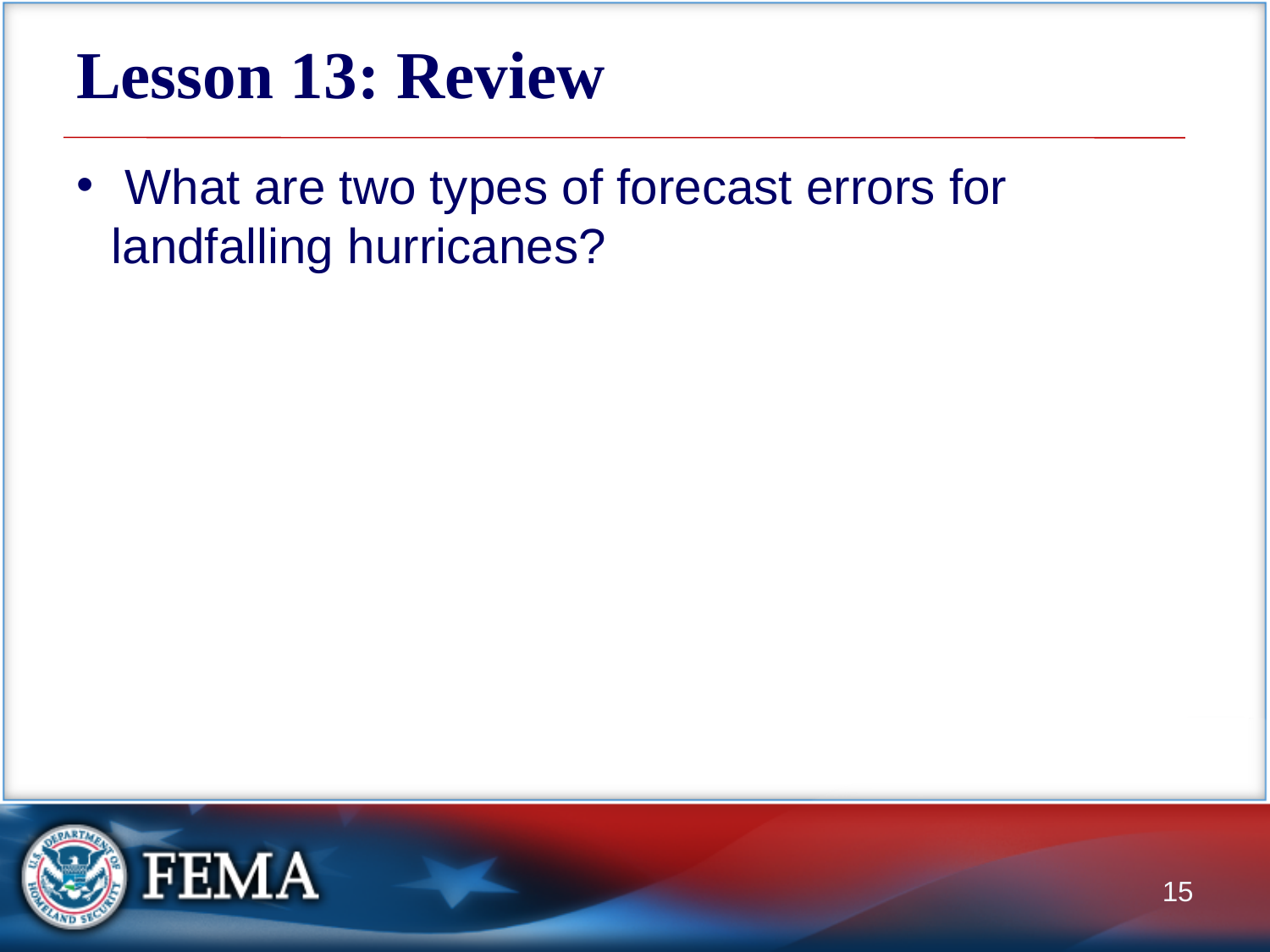

# Lesson 13: Review
 What are two types of forecast errors for landfalling hurricanes?
15